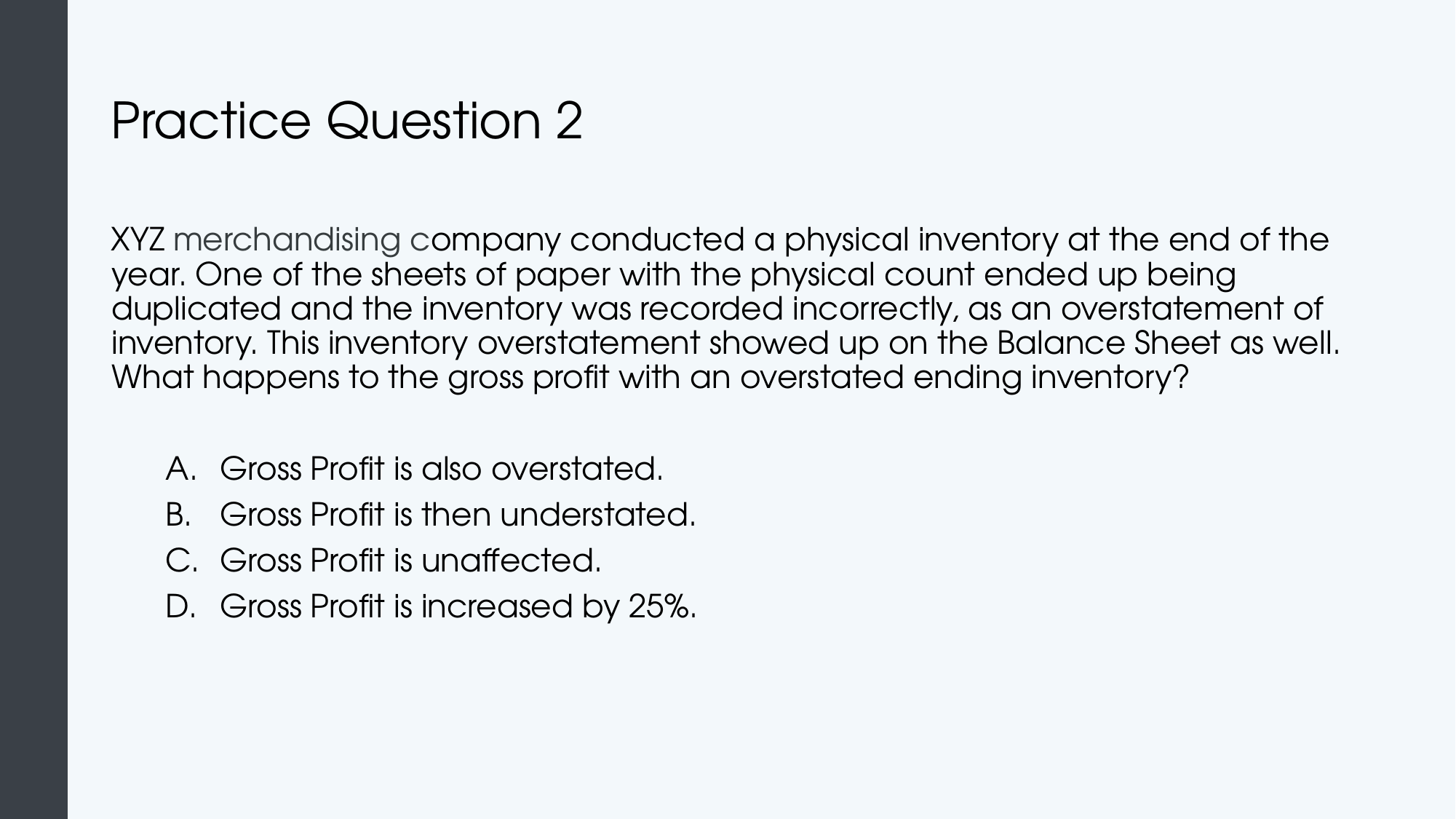

# Practice Question 2
XYZ merchandising company conducted a physical inventory at the end of the year. One of the sheets of paper with the physical count ended up being duplicated and the inventory was recorded incorrectly, as an overstatement of inventory. This inventory overstatement showed up on the Balance Sheet as well. What happens to the gross profit with an overstated ending inventory?

Gross Profit is also overstated.
Gross Profit is then understated.
Gross Profit is unaffected.
Gross Profit is increased by 25%.